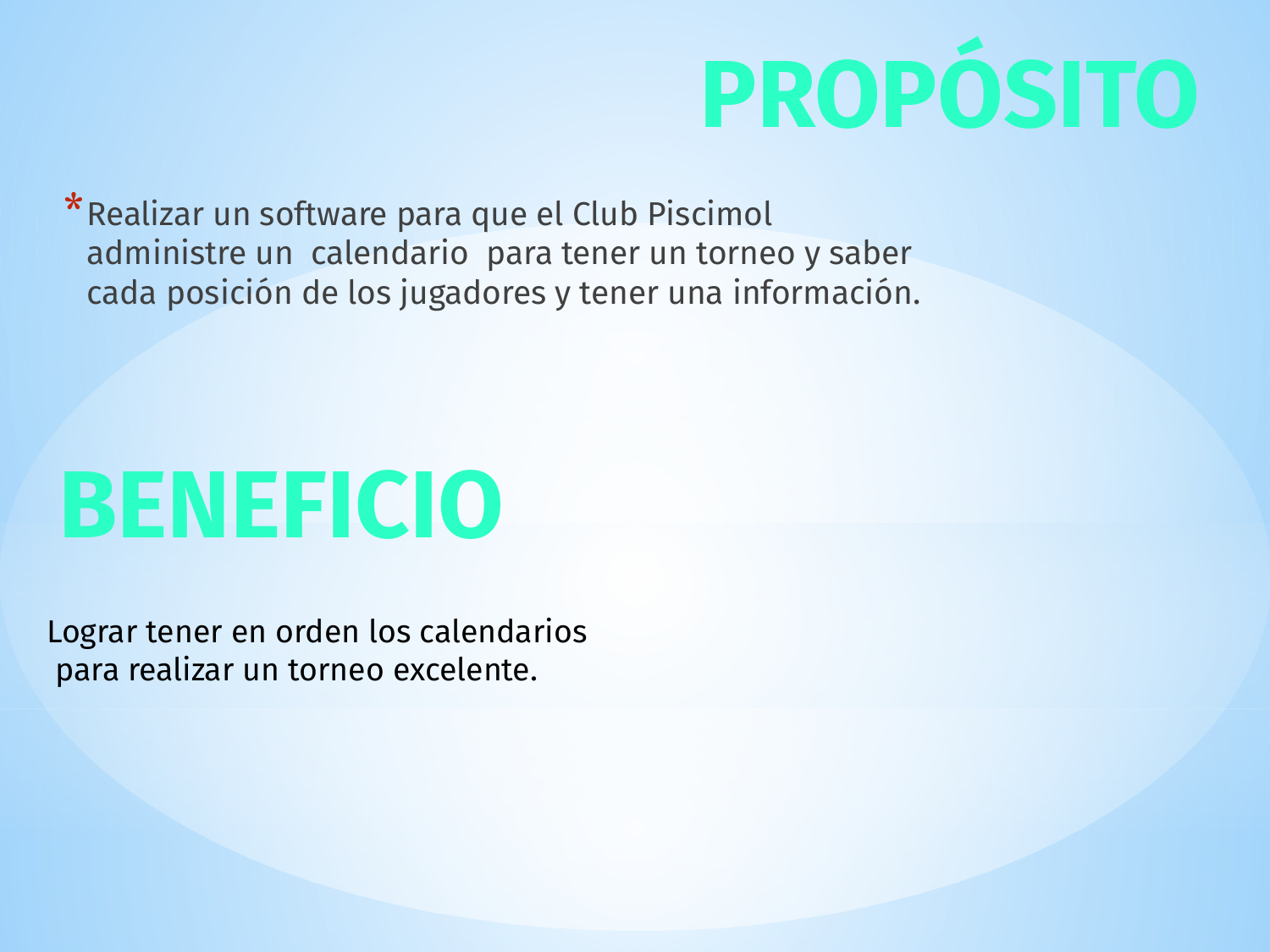

propósito
Realizar un software para que el Club Piscimol  administre un  calendario  para tener un torneo y saber cada posición de los jugadores y tener una información.
beneficio
Lograr tener en orden los calendarios
 para realizar un torneo excelente.